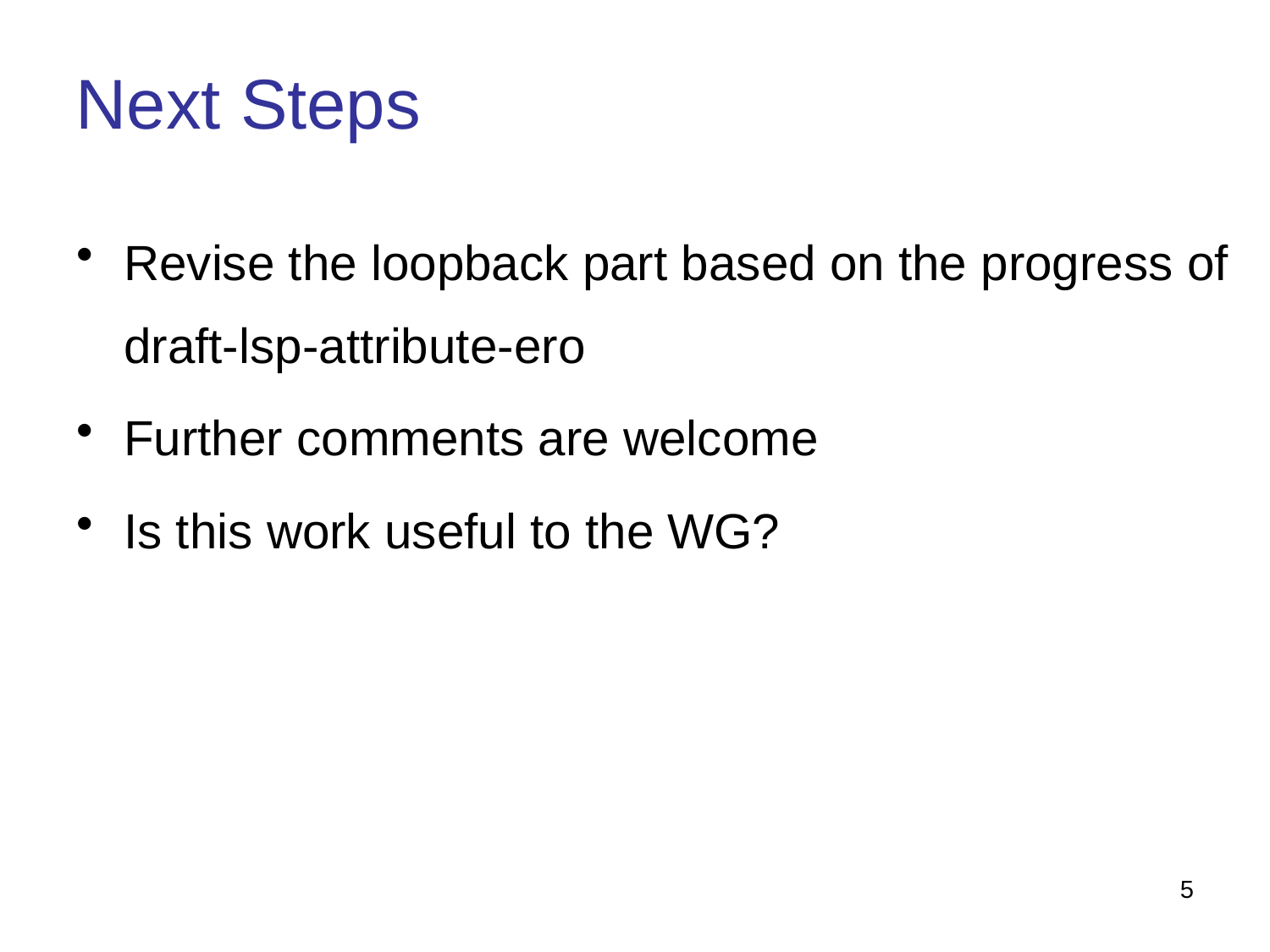

Next Steps
Revise the loopback part based on the progress of draft-lsp-attribute-ero
Further comments are welcome
Is this work useful to the WG?

5